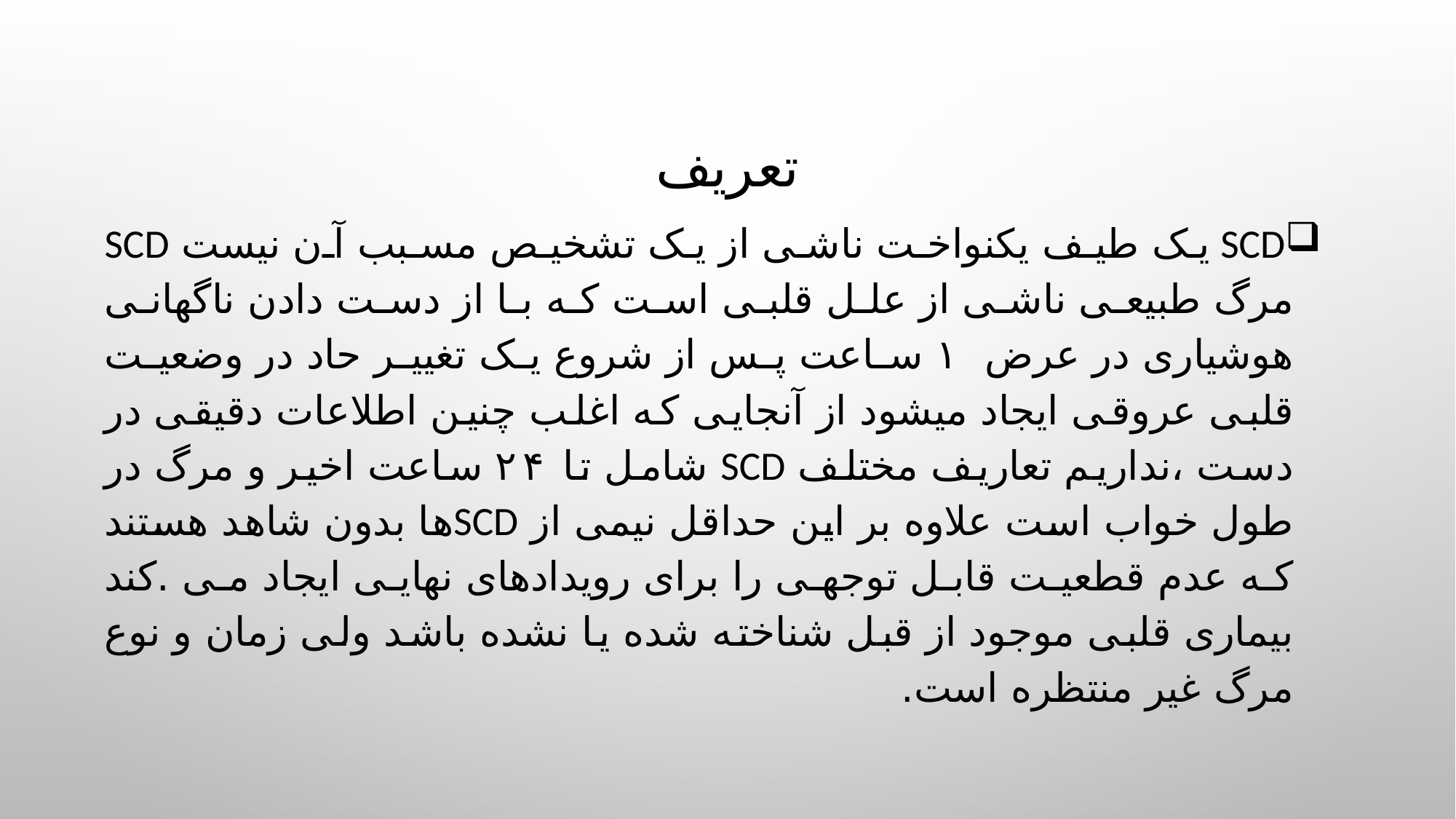

# تعریف
SCD یک طیف یکنواخت ناشی از یک تشخیص مسبب آن نیست SCD مرگ طبیعی ناشی از علل قلبی است که با از دست دادن ناگهانی هوشیاری در عرض ۱ ساعت پس از شروع یک تغییر حاد در وضعیت قلبی عروقی ایجاد میشود از آنجایی که اغلب چنین اطلاعات دقیقی در دست ،نداریم تعاریف مختلف SCD شامل تا ۲۴ ساعت اخیر و مرگ در طول خواب است علاوه بر این حداقل نیمی از SCDها بدون شاهد هستند که عدم قطعیت قابل توجهی را برای رویدادهای نهایی ایجاد می .کند بیماری قلبی موجود از قبل شناخته شده یا نشده باشد ولی زمان و نوع مرگ غیر منتظره است.